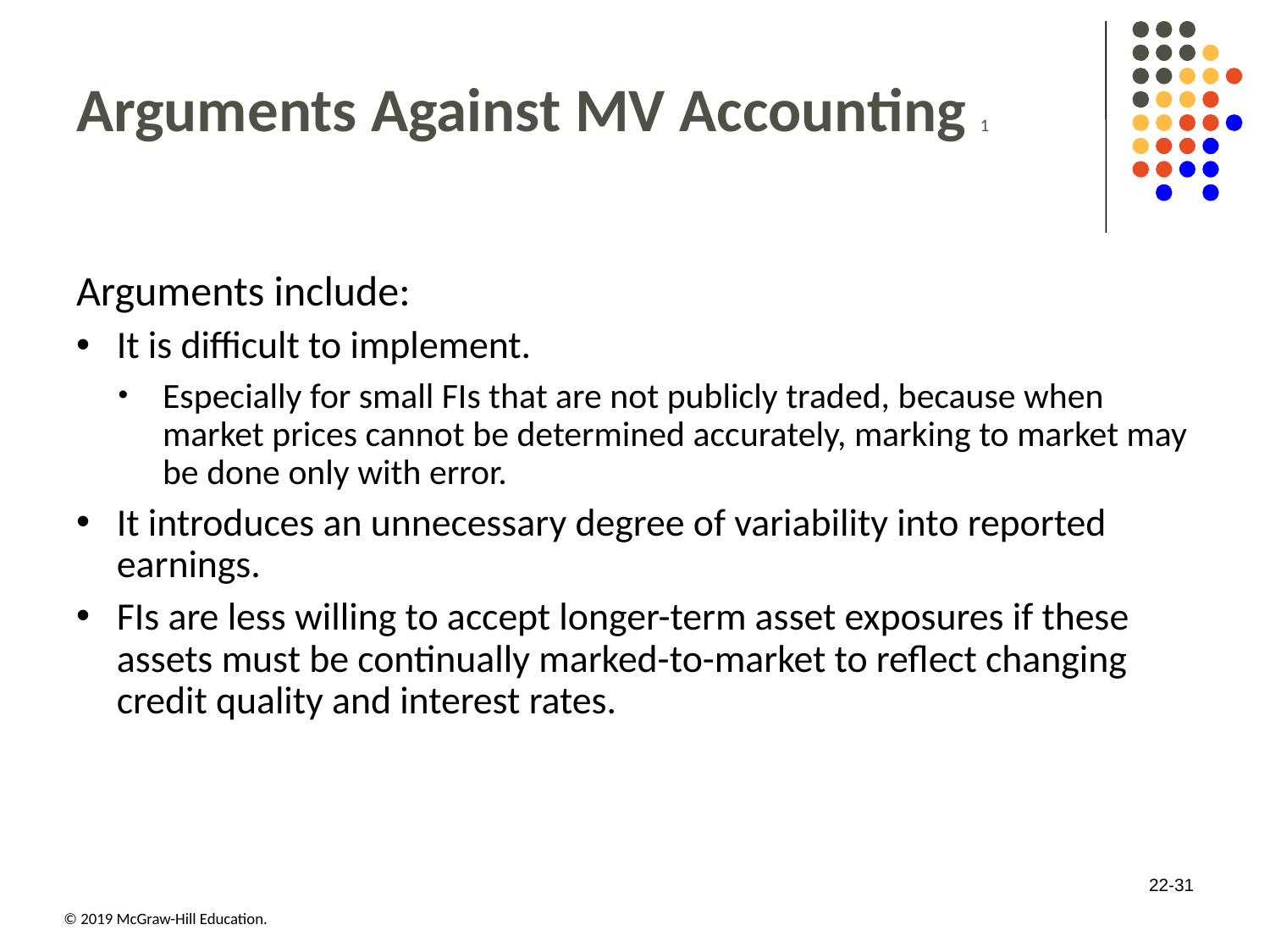

# Arguments Against MV Accounting 1
Arguments include:
It is difficult to implement.
Especially for small FIs that are not publicly traded, because when market prices cannot be determined accurately, marking to market may be done only with error.
It introduces an unnecessary degree of variability into reported earnings.
FIs are less willing to accept longer-term asset exposures if these assets must be continually marked-to-market to reflect changing credit quality and interest rates.
22-31